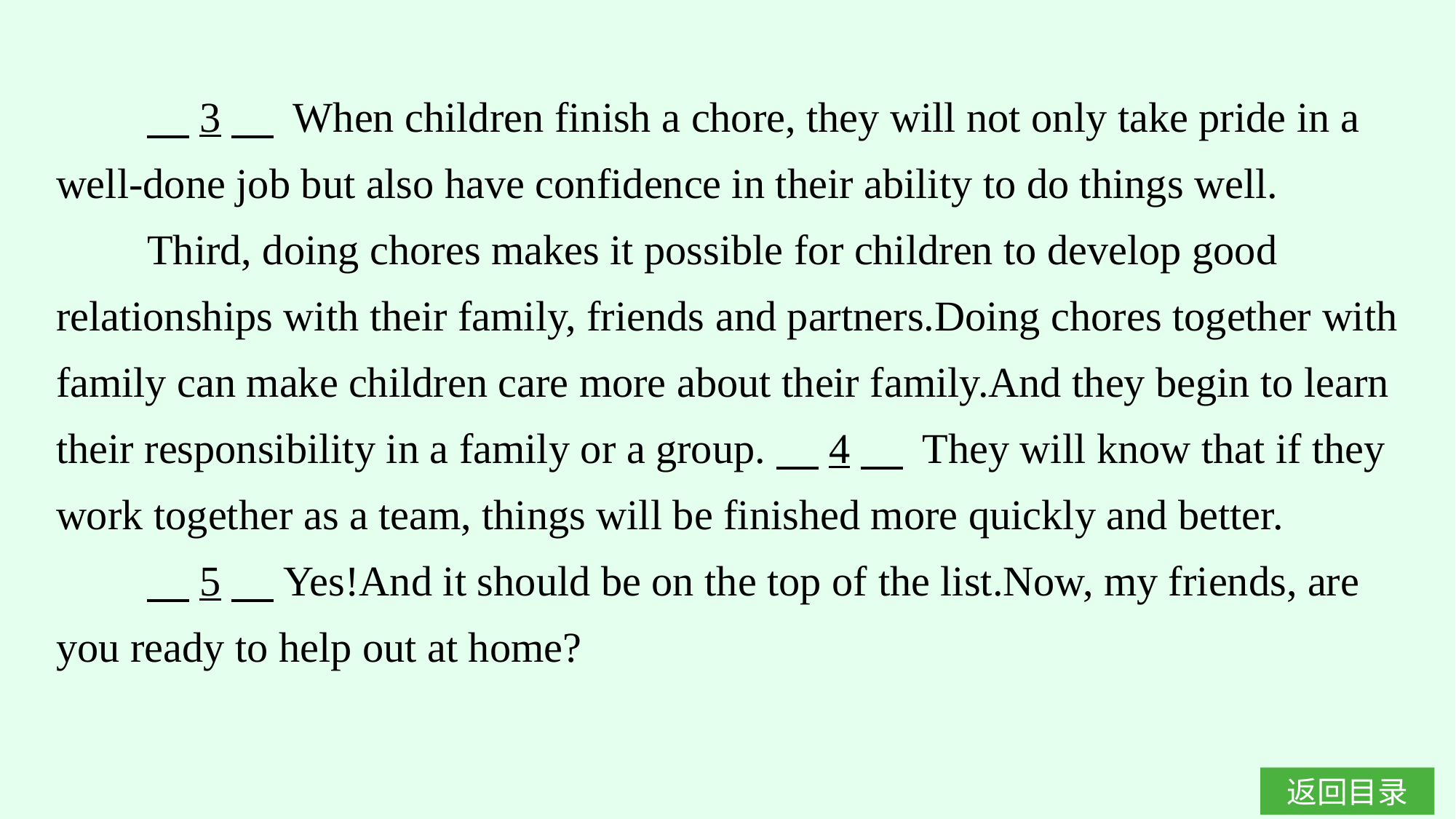

3　 When children finish a chore, they will not only take pride in a well-done job but also have confidence in their ability to do things well.
Third, doing chores makes it possible for children to develop good relationships with their family, friends and partners.Doing chores together with family can make children care more about their family.And they begin to learn their responsibility in a family or a group.　4　 They will know that if they work together as a team, things will be finished more quickly and better.
　5　Yes!And it should be on the top of the list.Now, my friends, are you ready to help out at home?